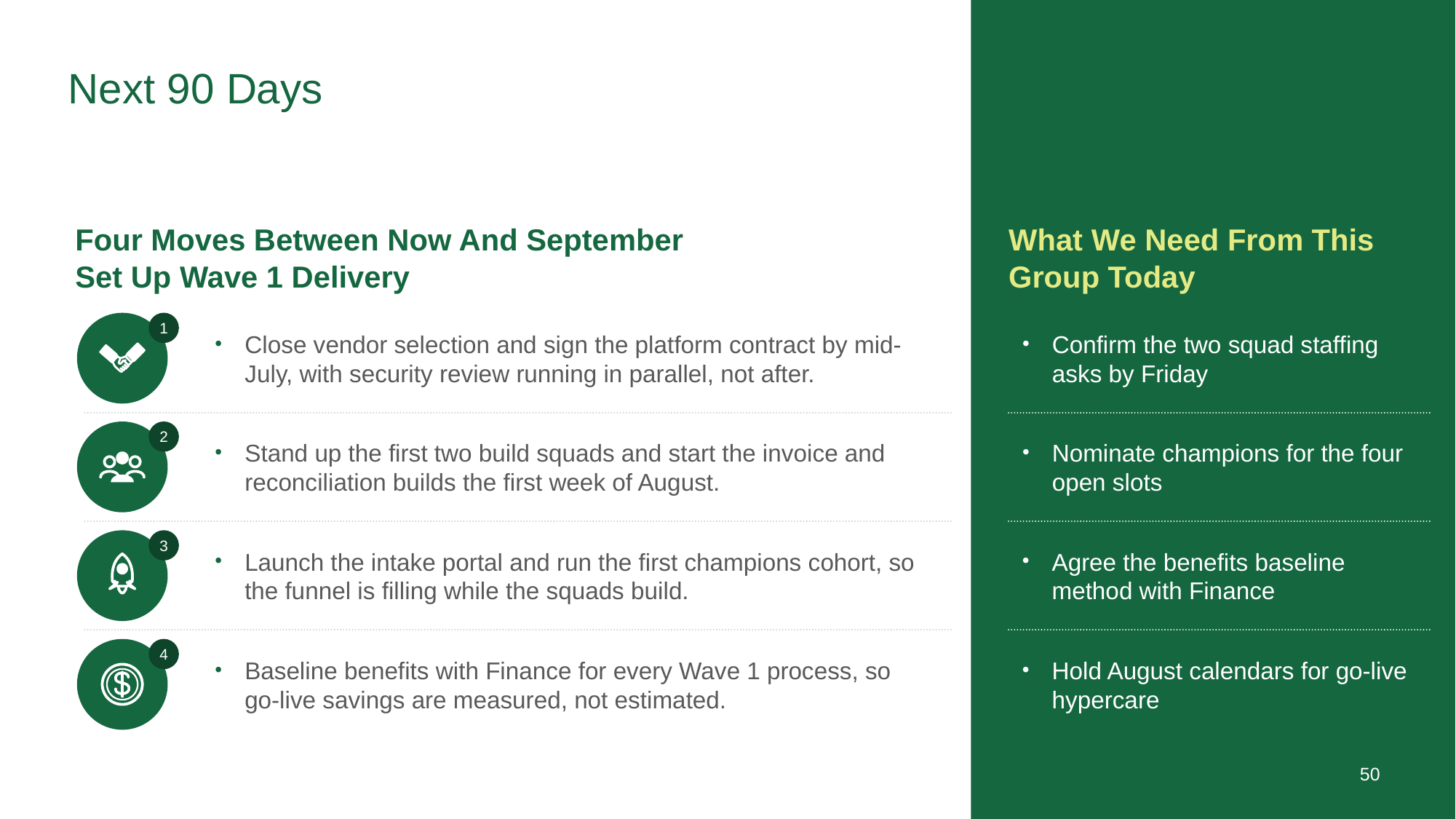

# Next 90 Days
Four Moves Between Now And September
Set Up Wave 1 Delivery
What We Need From This Group Today

Close vendor selection and sign the platform contract by mid-July, with security review running in parallel, not after.
Confirm the two squad staffing asks by Friday
1

Stand up the first two build squads and start the invoice and reconciliation builds the first week of August.
Nominate champions for the four open slots
2

Launch the intake portal and run the first champions cohort, so the funnel is filling while the squads build.
Agree the benefits baseline method with Finance
3

Baseline benefits with Finance for every Wave 1 process, so go-live savings are measured, not estimated.
Hold August calendars for go-live hypercare
4

50